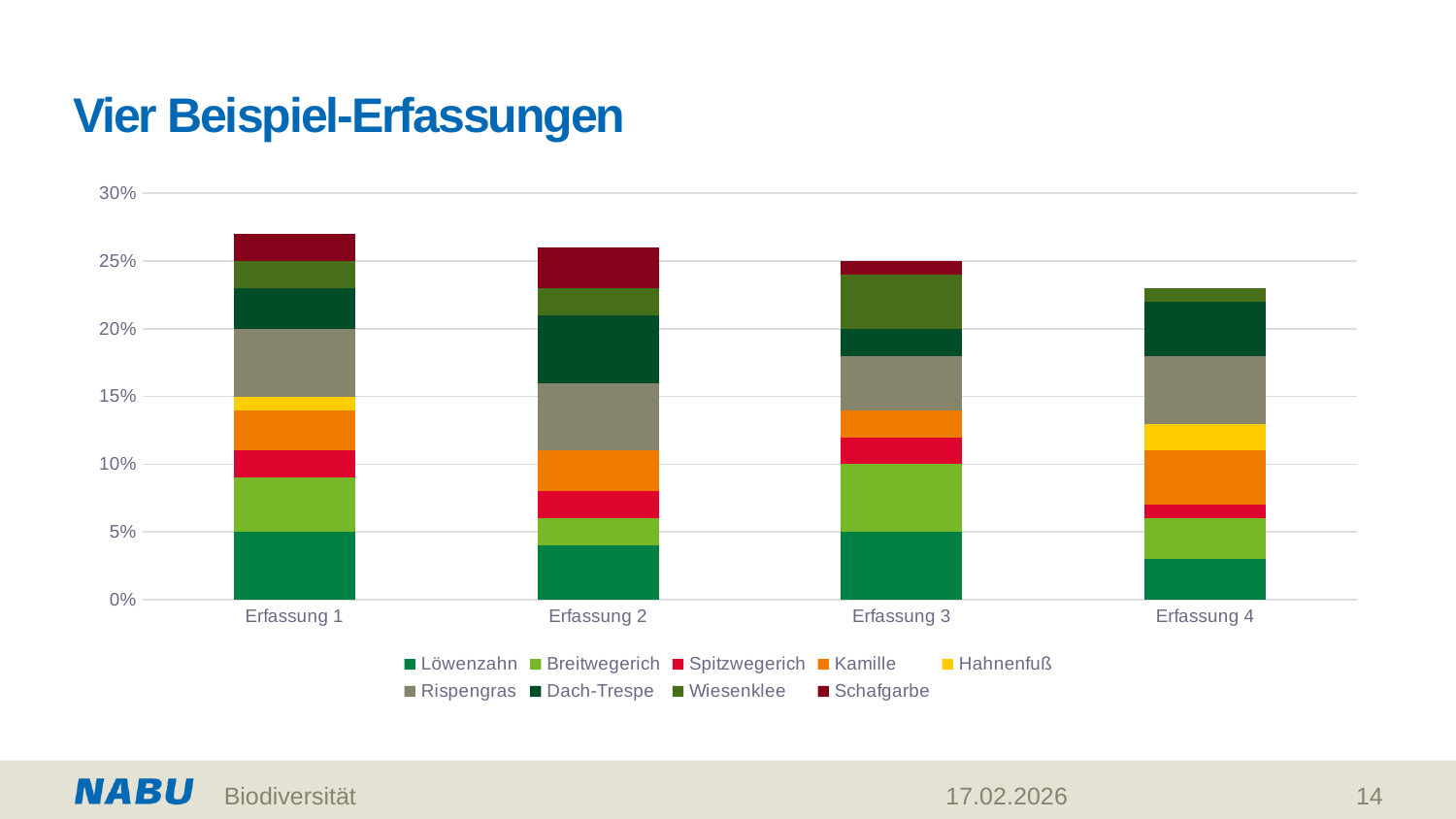

# Vier Beispiel-Erfassungen

### Chart

| Category | Löwenzahn | Breitwegerich | Spitzwegerich | Kamille | Hahnenfuß | Rispengras | Dach-Trespe | Wiesenklee | Schafgarbe |
|---|---|---|---|---|---|---|---|---|---|
| Erfassung 1 | 0.05 | 0.04 | 0.02 | 0.03 | 0.01 | 0.05 | 0.03 | 0.02 | 0.02 |
| Erfassung 2 | 0.04 | 0.02 | 0.02 | 0.03 | 0.0 | 0.05 | 0.05 | 0.02 | 0.03 |
| Erfassung 3 | 0.05 | 0.05 | 0.02 | 0.02 | 0.0 | 0.04 | 0.02 | 0.04 | 0.01 |
| Erfassung 4 | 0.03 | 0.03 | 0.01 | 0.04 | 0.02 | 0.05 | 0.04 | 0.01 | 0.0 |
Biodiversität
17.02.2026
14